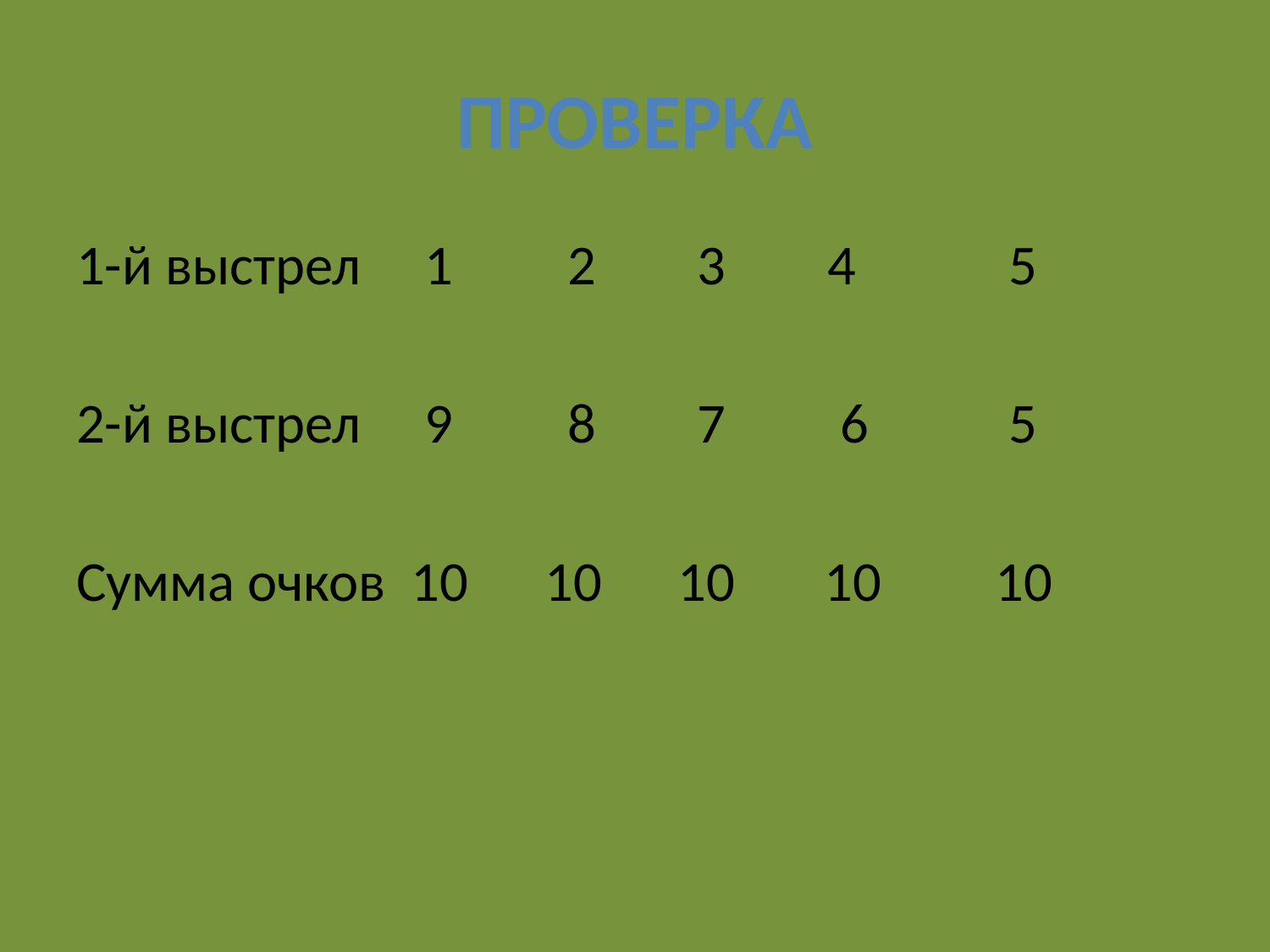

# Проверка
1-й выстрел     1         2        3        4            5

2-й выстрел     9         8        7         6           5

Сумма очков  10      10      10       10         10